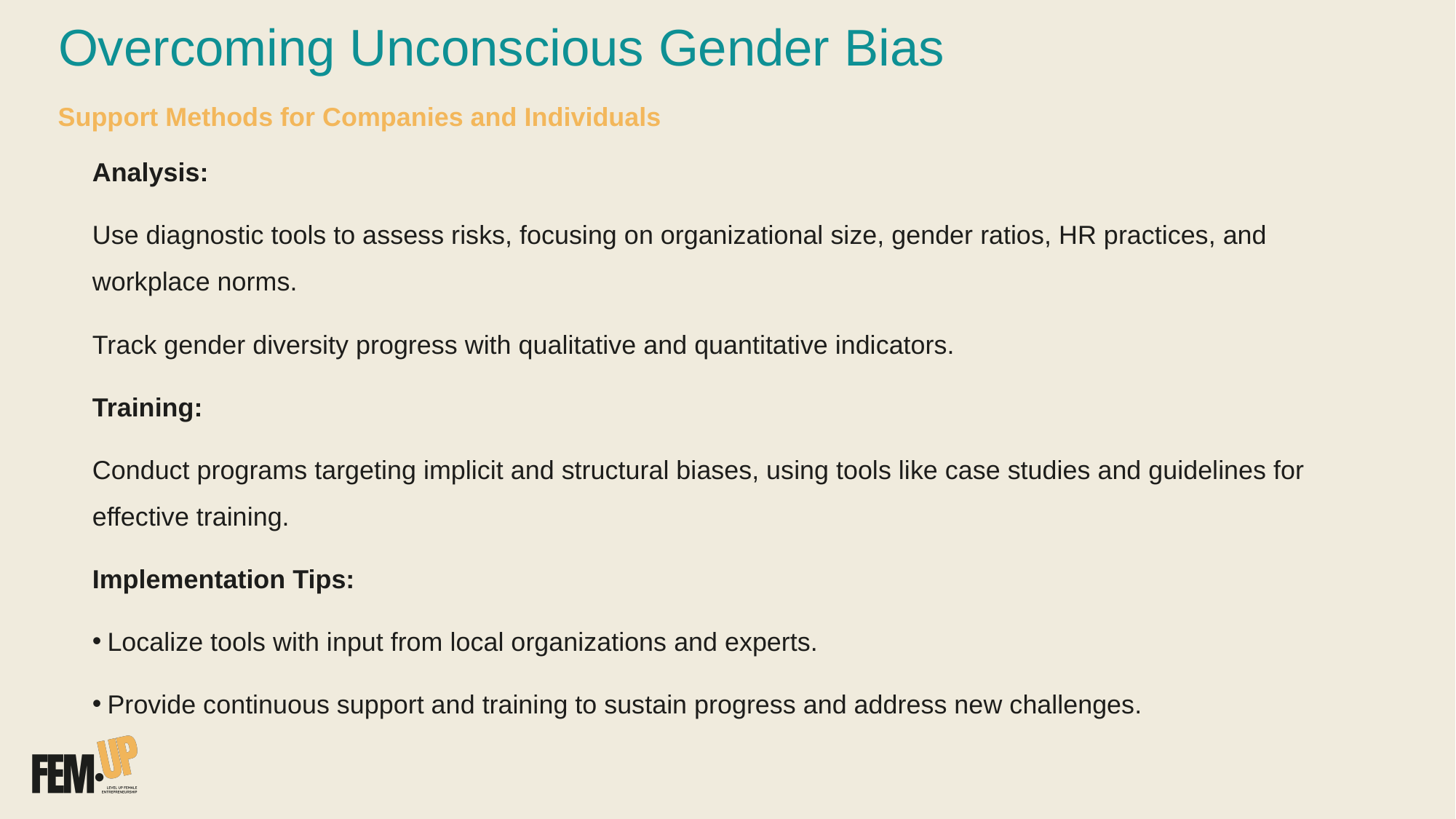

# Overcoming Unconscious Gender Bias
Support Methods for Companies and Individuals
Analysis:
Use diagnostic tools to assess risks, focusing on organizational size, gender ratios, HR practices, and workplace norms.
Track gender diversity progress with qualitative and quantitative indicators.
Training:
Conduct programs targeting implicit and structural biases, using tools like case studies and guidelines for effective training.
Implementation Tips:
 Localize tools with input from local organizations and experts.
 Provide continuous support and training to sustain progress and address new challenges.